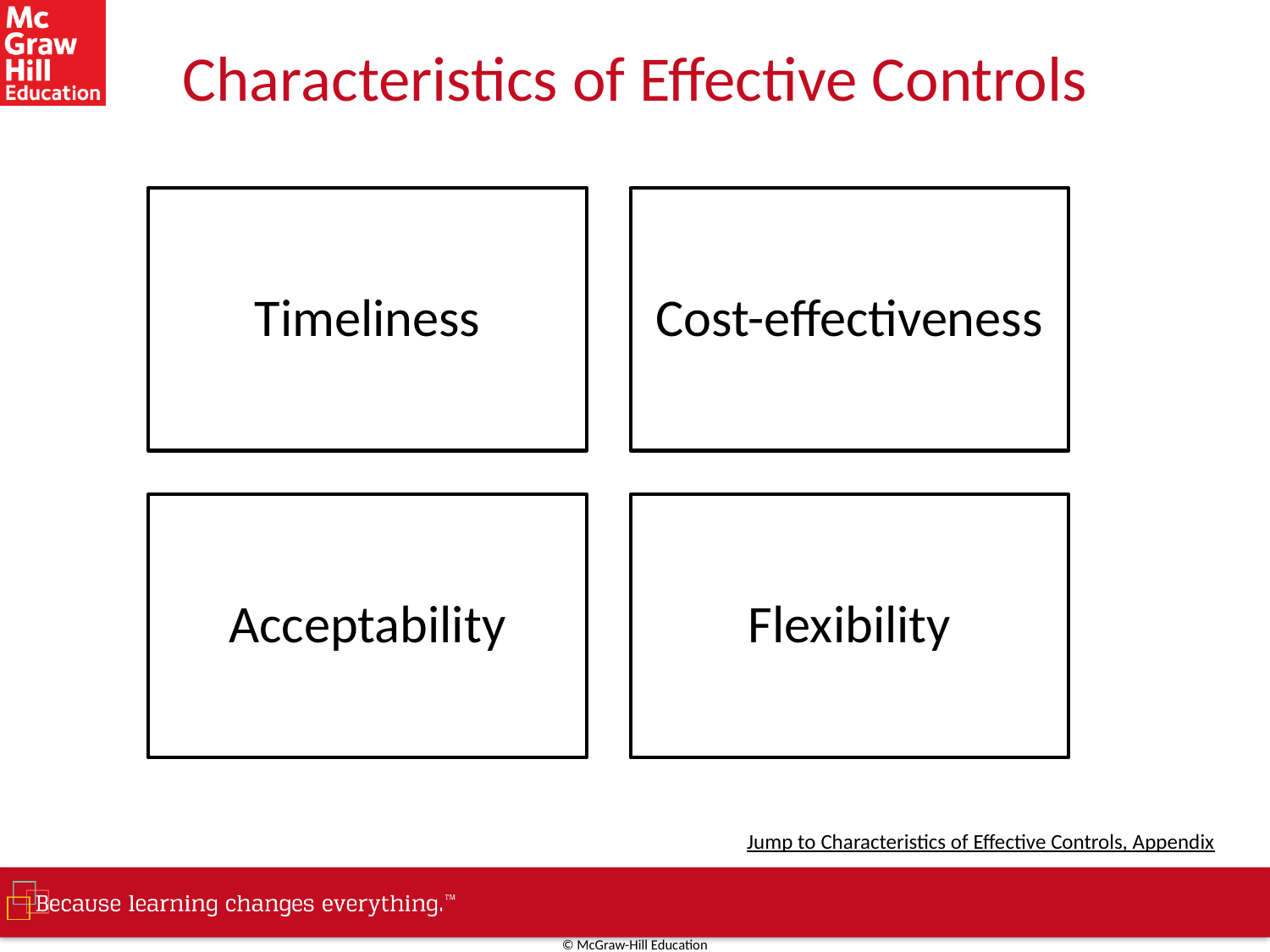

# Characteristics of Effective Controls
Timeliness
Cost-effectiveness
Acceptability
Flexibility
Jump to Characteristics of Effective Controls, Appendix